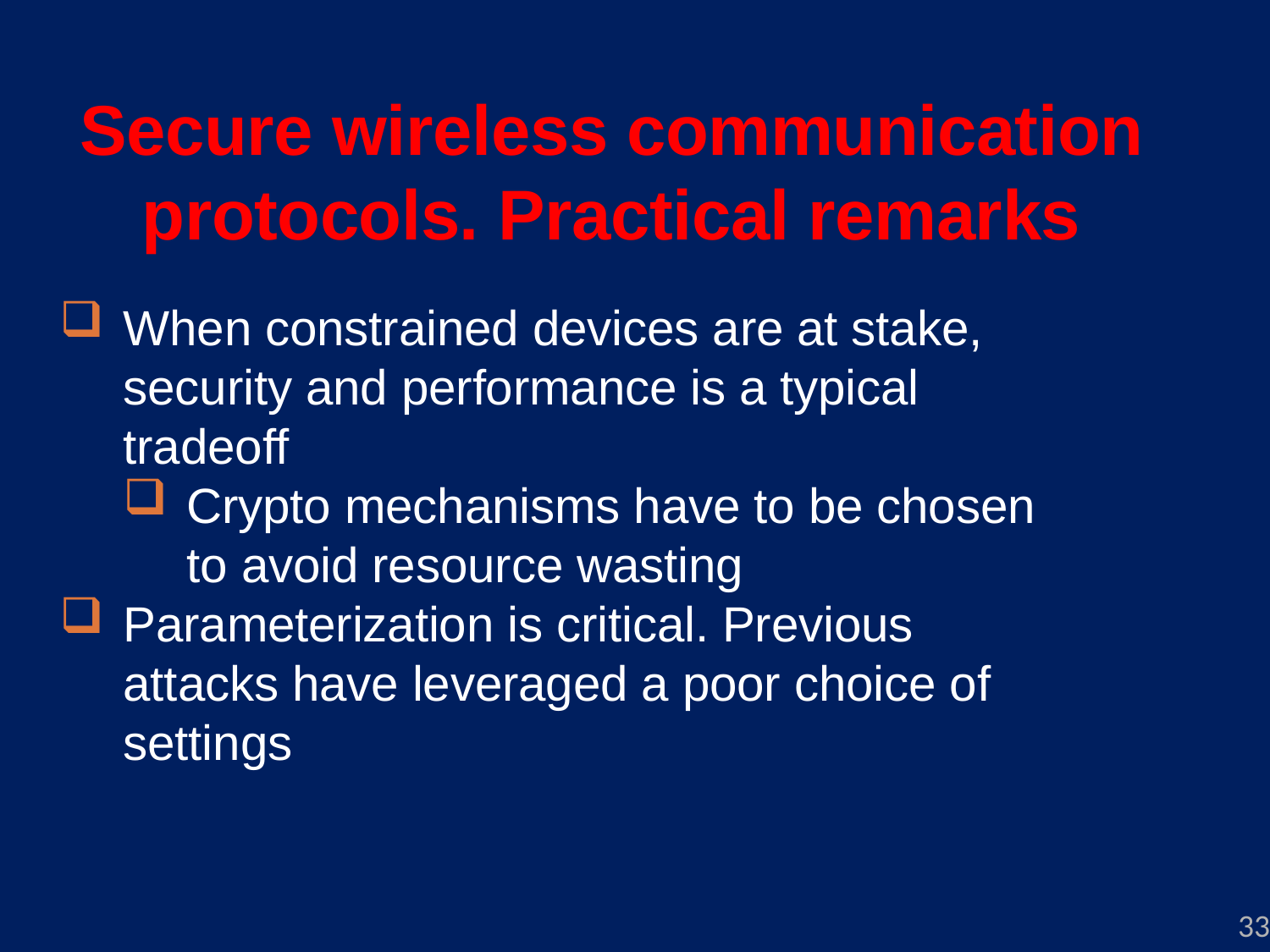

Secure wireless communication protocols. Practical remarks
When constrained devices are at stake, security and performance is a typical tradeoff
Crypto mechanisms have to be chosen to avoid resource wasting
Parameterization is critical. Previous attacks have leveraged a poor choice of settings
33